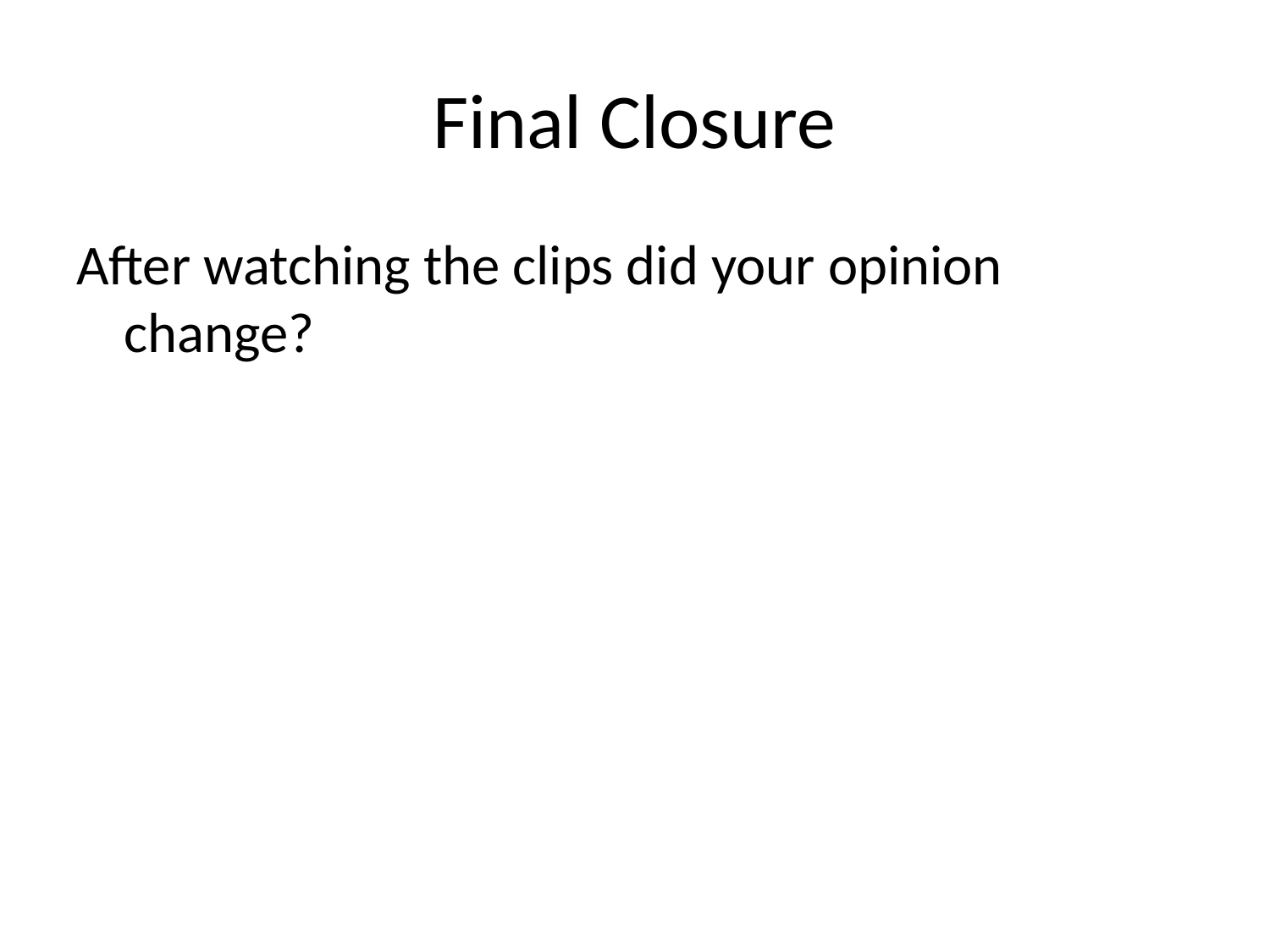

# Final Closure
After watching the clips did your opinion change?